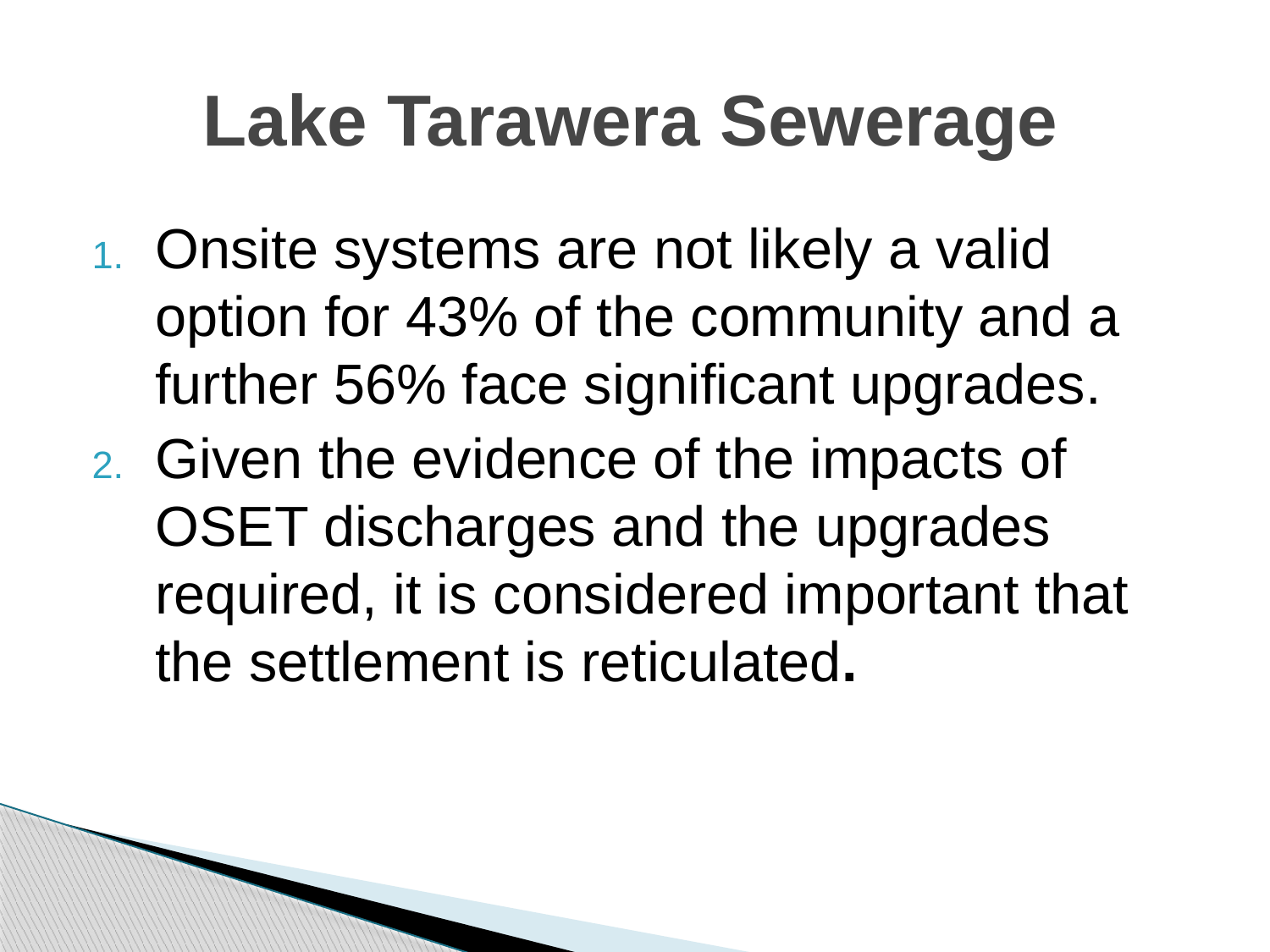

# Lake Tarawera Sewerage
Onsite systems are not likely a valid option for 43% of the community and a further 56% face significant upgrades.
Given the evidence of the impacts of OSET discharges and the upgrades required, it is considered important that the settlement is reticulated.